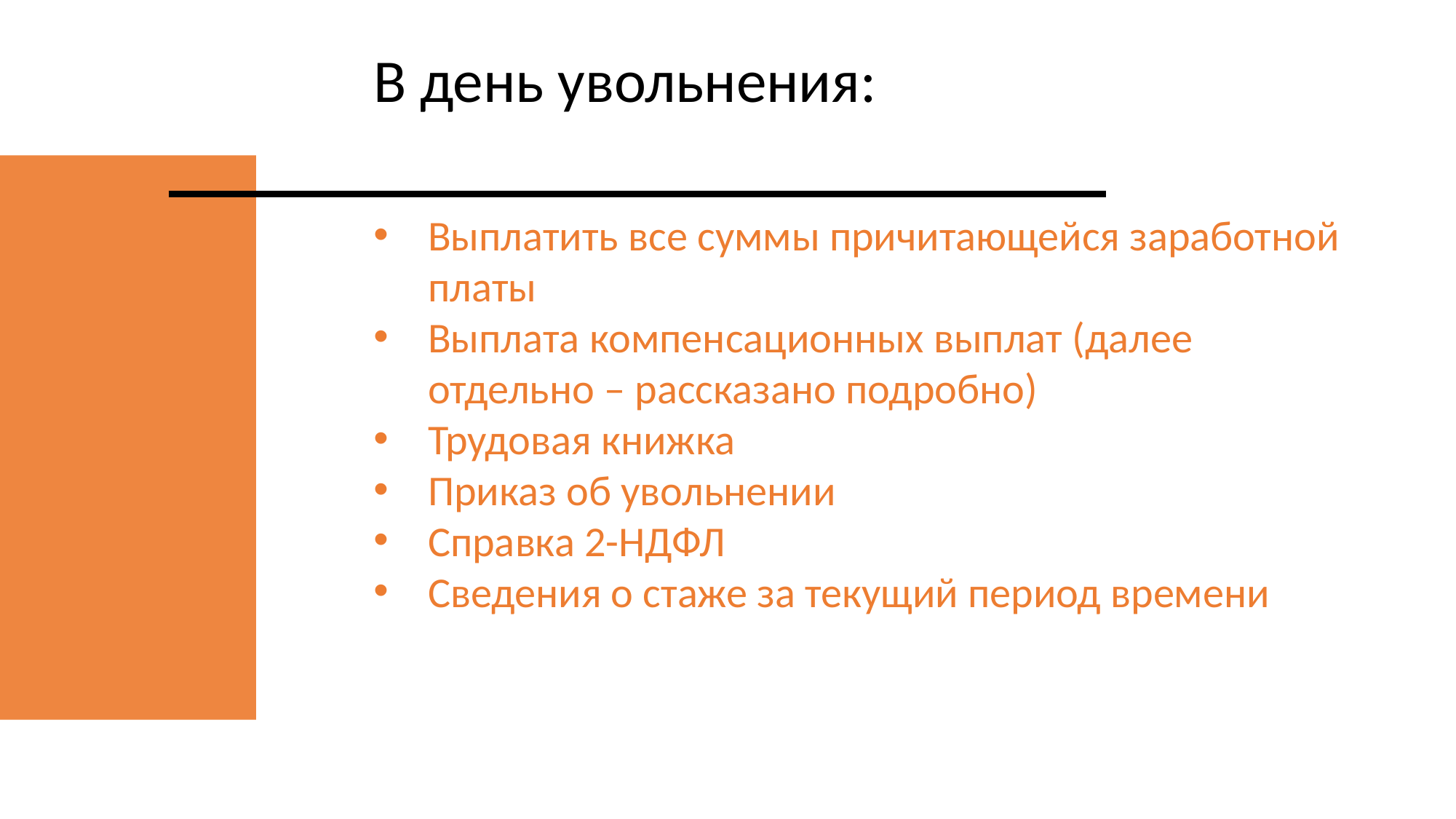

В день увольнения:

Выплатить все суммы причитающейся заработной платы
Выплата компенсационных выплат (далее отдельно – рассказано подробно)
Трудовая книжка
Приказ об увольнении
Справка 2-НДФЛ
Сведения о стаже за текущий период времени